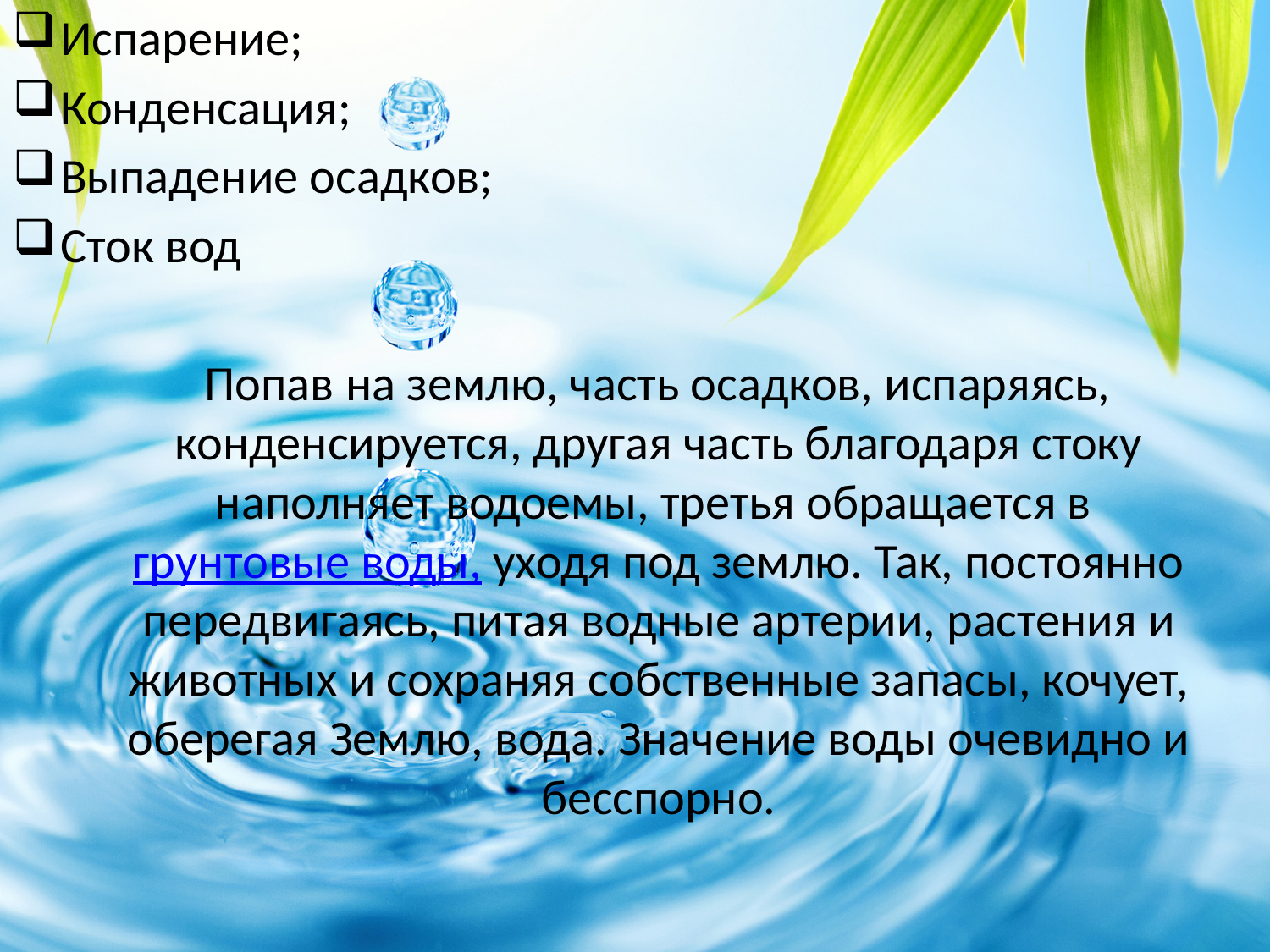

Испарение;
Конденсация;
Выпадение осадков;
Сток вод

    Попав на землю, часть осадков, испаряясь, конденсируется, другая часть благодаря стоку наполняет водоемы, третья обращается в грунтовые воды, уходя под землю. Так, постоянно передвигаясь, питая водные артерии, растения и животных и сохраняя собственные запасы, кочует, оберегая Землю, вода. Значение воды очевидно и бесспорно.